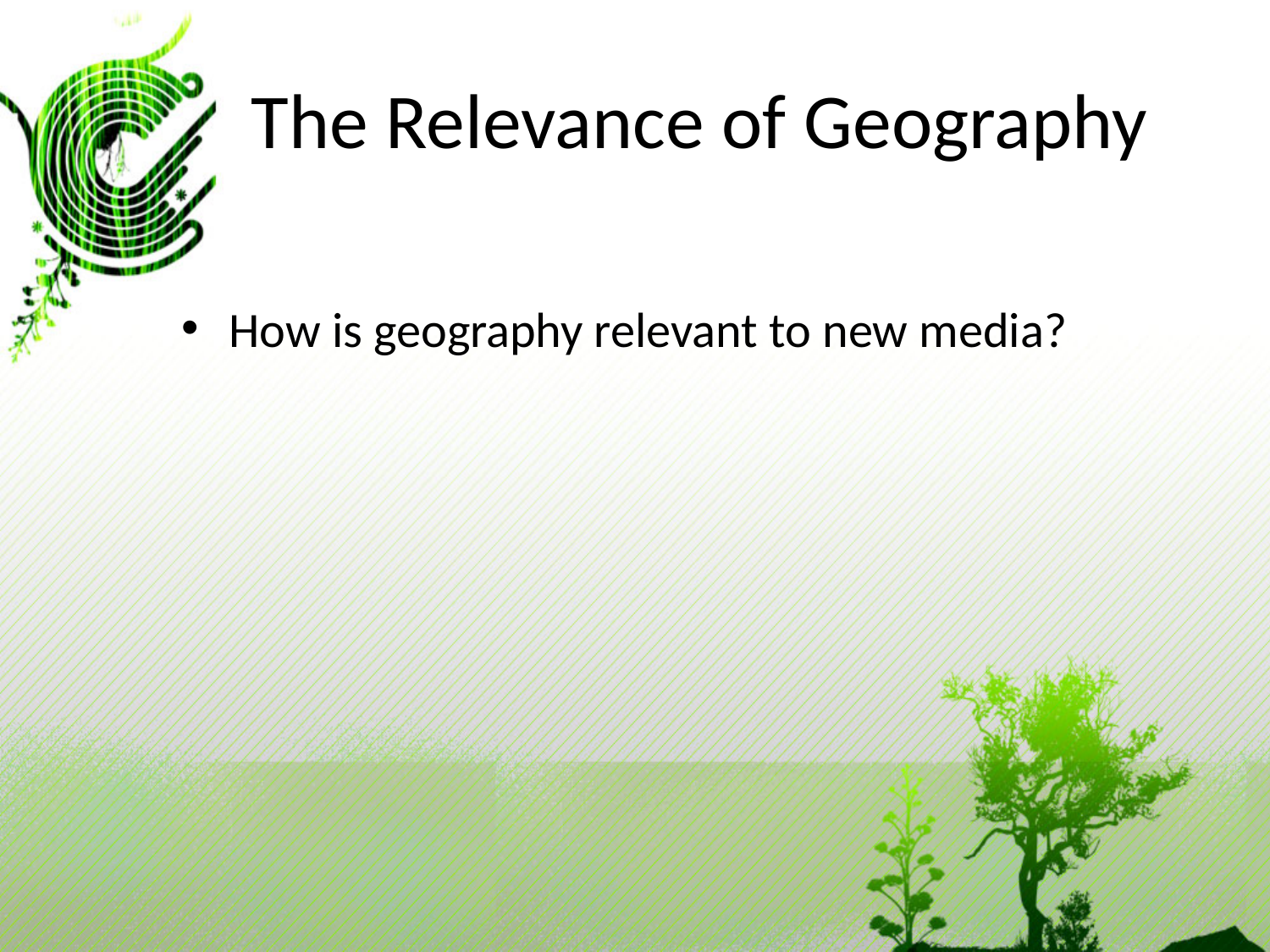

# The Relevance of Geography

How is geography relevant to new media?